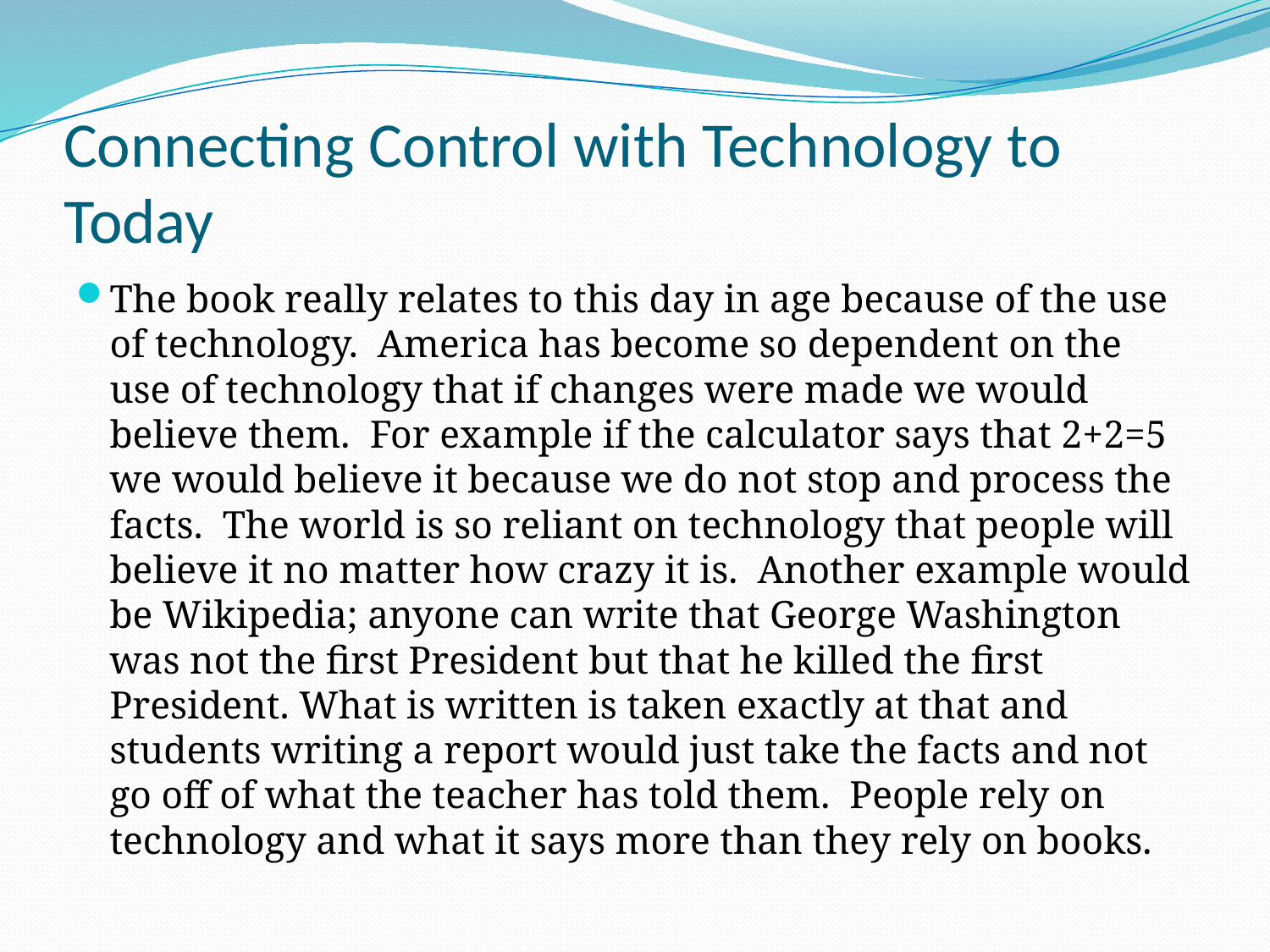

# Connecting Control with Technology to Today
The book really relates to this day in age because of the use of technology.  America has become so dependent on the use of technology that if changes were made we would believe them.  For example if the calculator says that 2+2=5 we would believe it because we do not stop and process the facts.  The world is so reliant on technology that people will believe it no matter how crazy it is.  Another example would be Wikipedia; anyone can write that George Washington was not the first President but that he killed the first President. What is written is taken exactly at that and students writing a report would just take the facts and not go off of what the teacher has told them.  People rely on technology and what it says more than they rely on books.